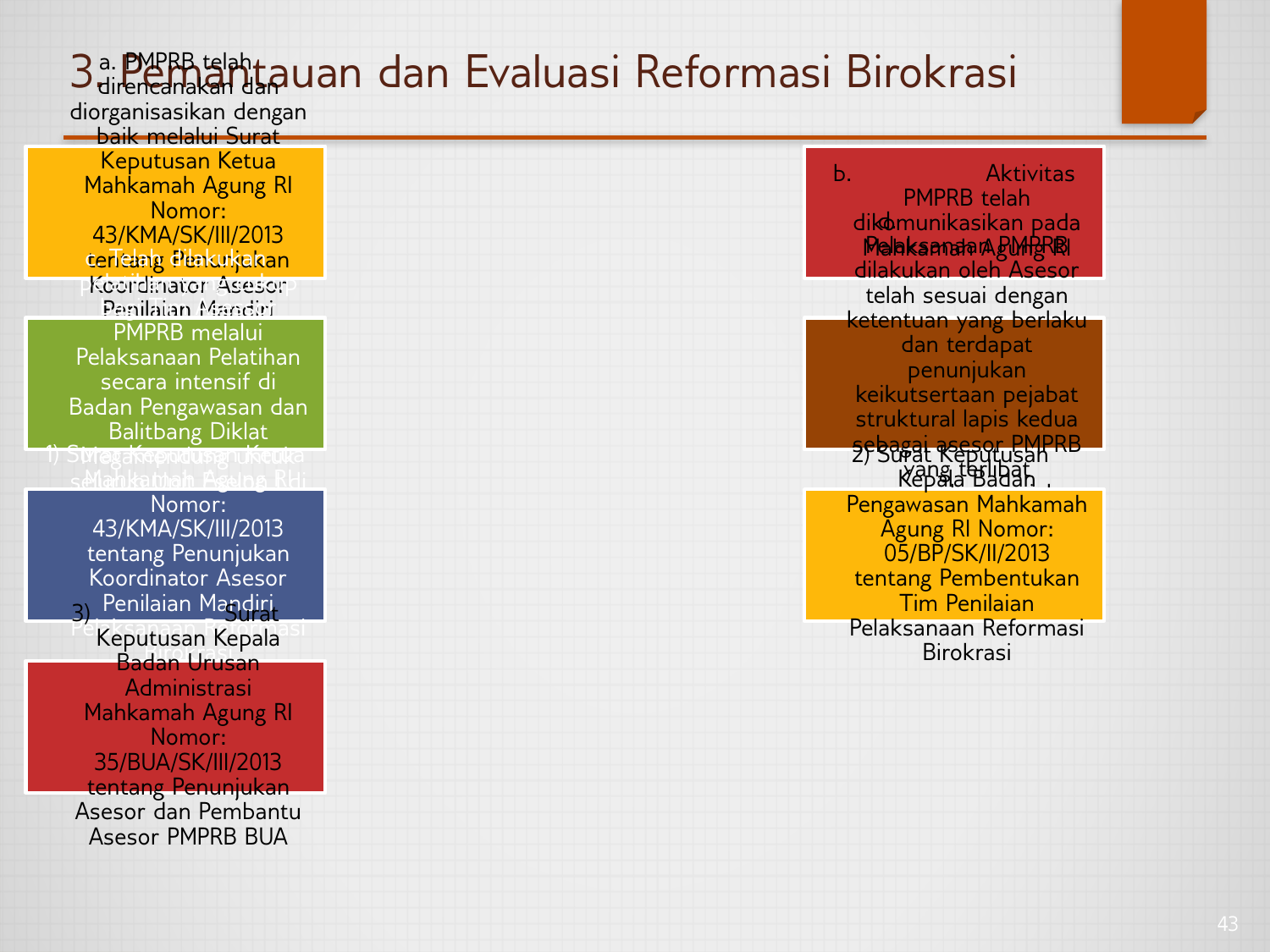

# 3. Pemantauan dan Evaluasi Reformasi Birokrasi

43